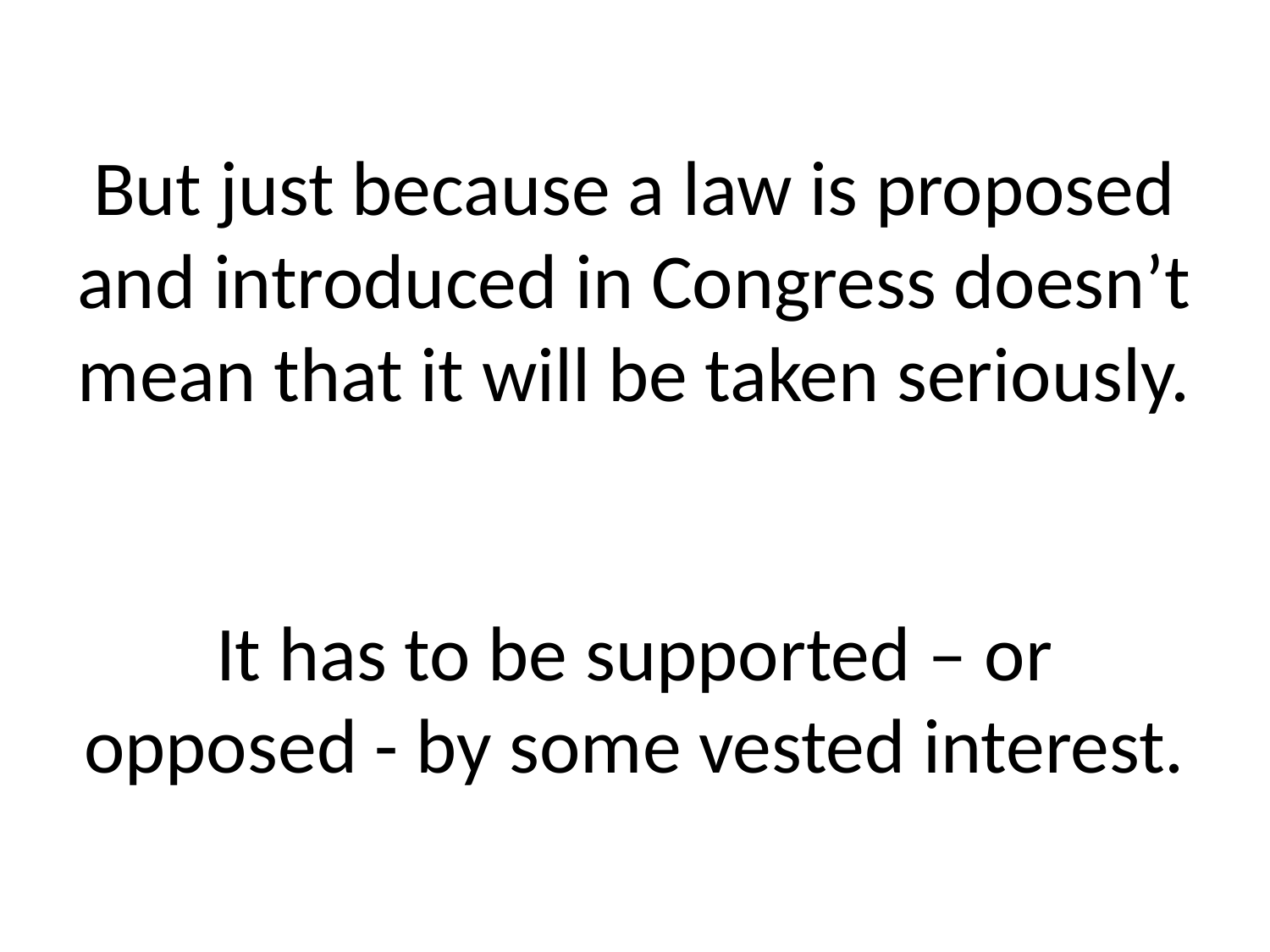

# But just because a law is proposed and introduced in Congress doesn’t mean that it will be taken seriously. It has to be supported – or opposed - by some vested interest.